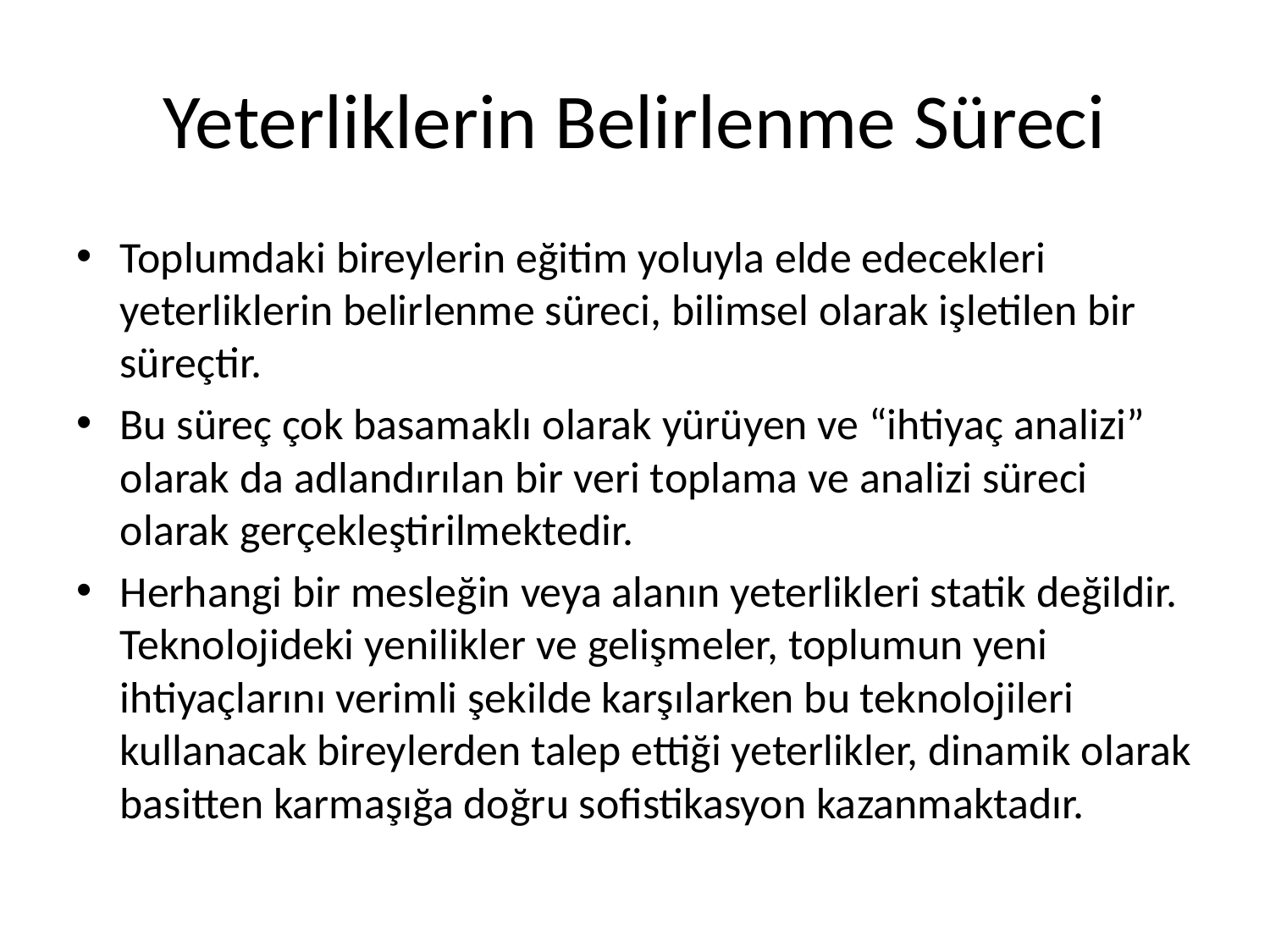

# Yeterliklerin Belirlenme Süreci
Toplumdaki bireylerin eğitim yoluyla elde edecekleri yeterliklerin belirlenme süreci, bilimsel olarak işletilen bir süreçtir.
Bu süreç çok basamaklı olarak yürüyen ve “ihtiyaç analizi” olarak da adlandırılan bir veri toplama ve analizi süreci olarak gerçekleştirilmektedir.
Herhangi bir mesleğin veya alanın yeterlikleri statik değildir. Teknolojideki yenilikler ve gelişmeler, toplumun yeni ihtiyaçlarını verimli şekilde karşılarken bu teknolojileri kullanacak bireylerden talep ettiği yeterlikler, dinamik olarak basitten karmaşığa doğru sofistikasyon kazanmaktadır.